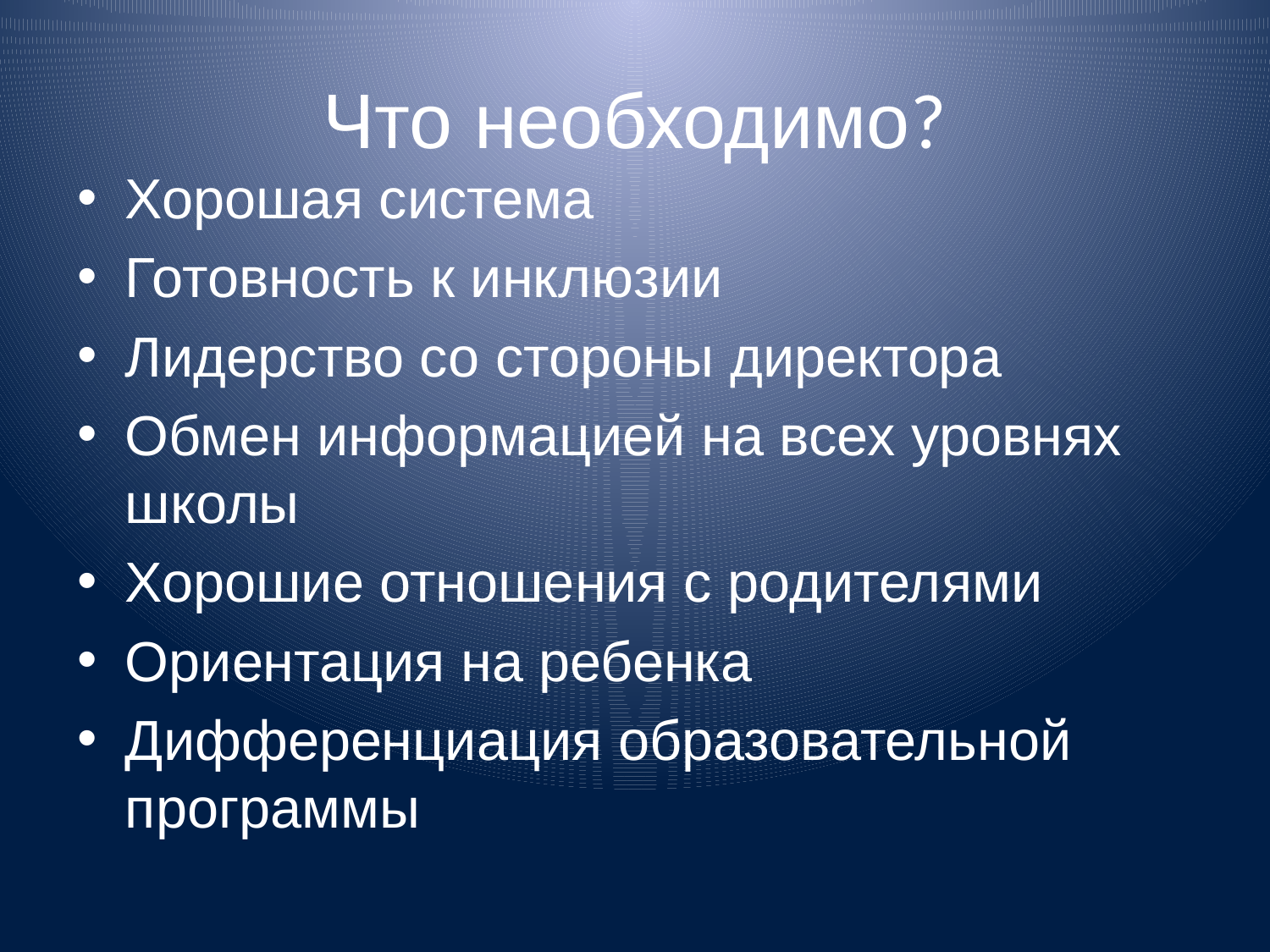

# Что необходимо?
Хорошая система
Готовность к инклюзии
Лидерство со стороны директора
Обмен информацией на всех уровнях школы
Хорошие отношения с родителями
Ориентация на ребенка
Дифференциация образовательной программы